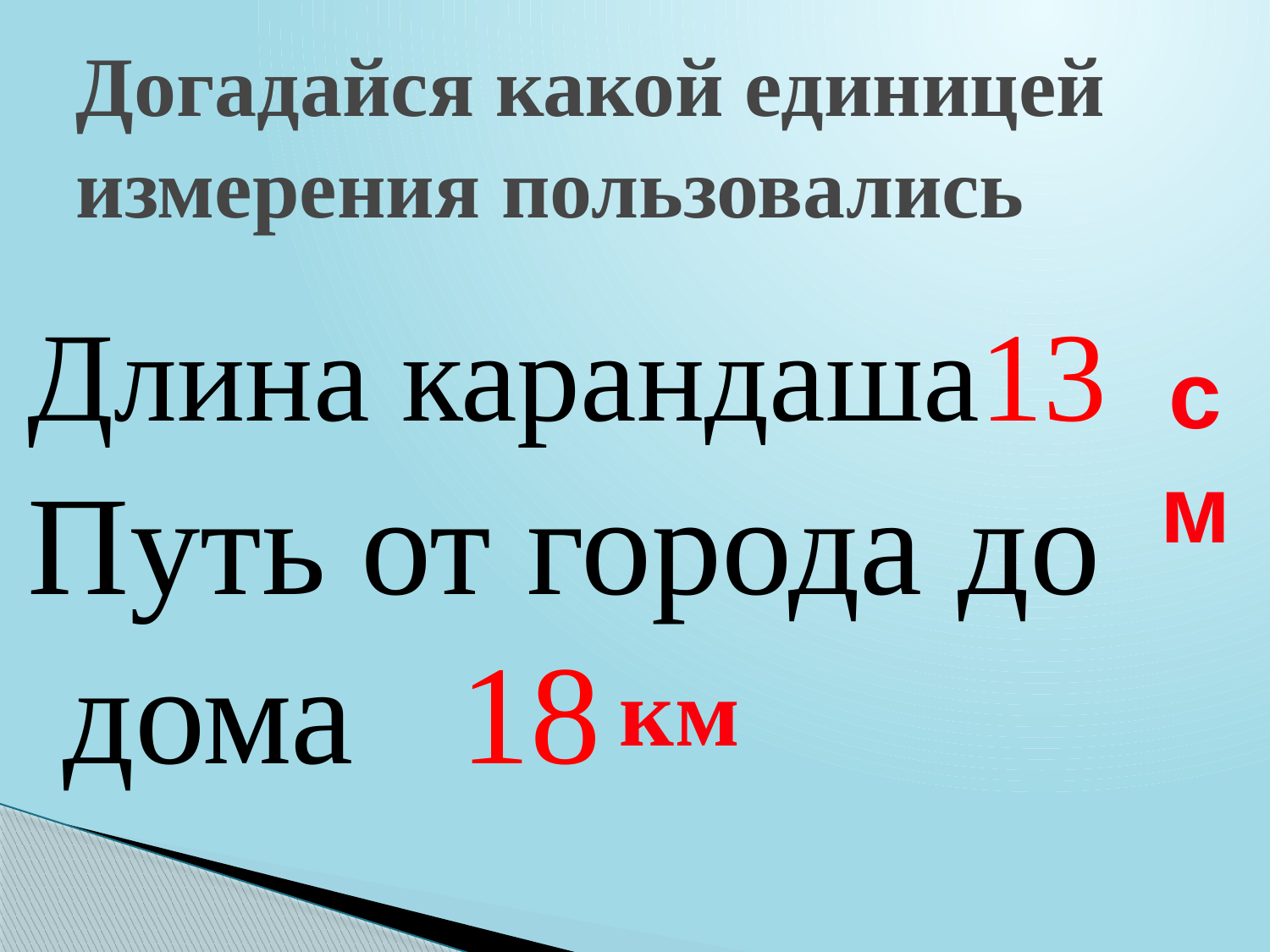

# Догадайся какой единицей измерения пользовались
Длина карандаша13
Путь от города до дома   18

см
км